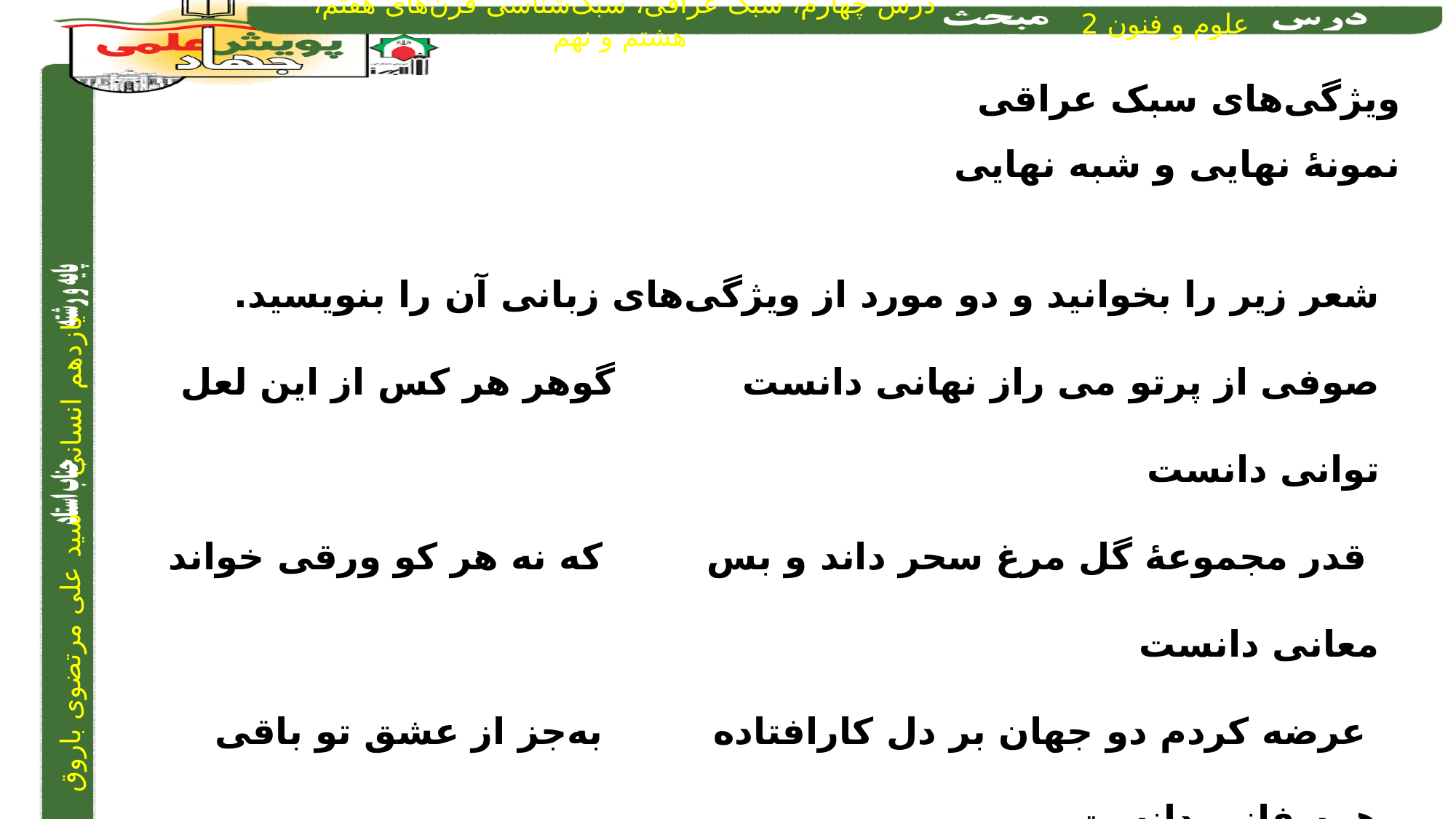

ویژگی‌های سبک عراقی
نمونۀ نهایی و شبه نهایی
شعر زیر را بخوانید و دو مورد از ویژگی‌های زبانی آن را بنویسید.‌
صوفی از پرتو می راز نهانی دانست		 	گوهر هر کس از این لعل توانی دانست
 قدر مجموعۀ گل مرغ سحر داند و بس	 	 که نه هر کو ورقی خواند معانی دانست
 عرضه کردم دو جهان بر دل کارافتاده	 	 به‌جز از عشق تو باقی همه فانی دانست